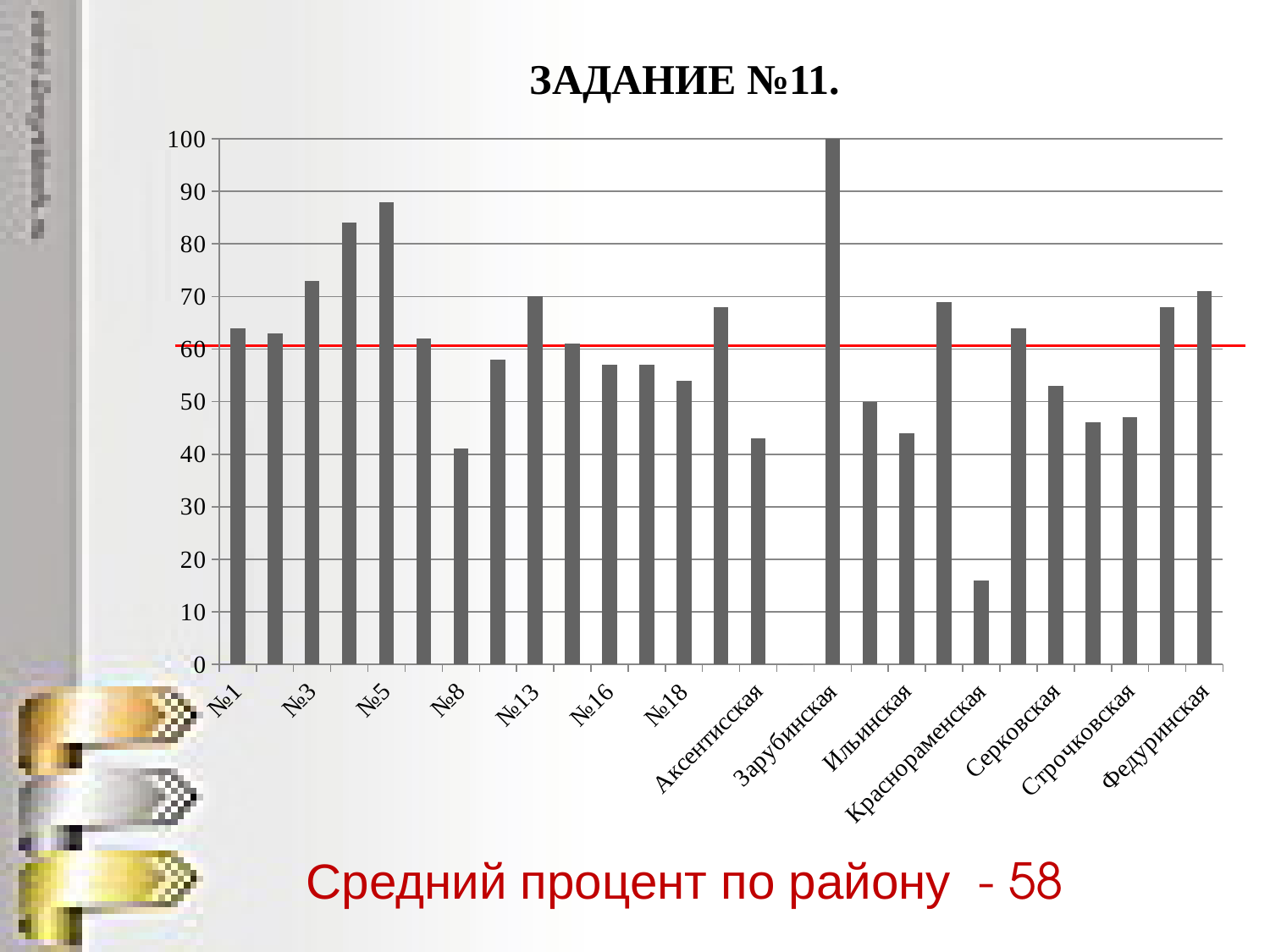

ЗАДАНИЕ №11.

### Chart

| Category |  |
|---|---|
| №1 | 64.0 |
| №2 | 63.0 |
| №3 | 73.0 |
| №4 | 84.0 |
| №5 | 88.0 |
| №7 | 62.0 |
| №8 | 41.0 |
| №12 | 58.0 |
| №13 | 70.0 |
| №15 | 61.0 |
| №16 | 57.0 |
| №17 | 57.0 |
| №18 | 54.0 |
| №19 | 68.0 |
| Аксентисская | 43.0 |
| Бриляковская | 0.0 |
| Зарубинская | 100.0 |
| Зиняковская | 50.0 |
| Ильинская | 44.0 |
| Ковригинская | 69.0 |
| Краснораменская | 16.0 |
| Православная | 64.0 |
| Серковская | 53.0 |
| Смольковская | 46.0 |
| Строчковская | 47.0 |
| Тимерязевская | 68.0 |
| Федуринская | 71.0 |
Средний процент по району  - 58